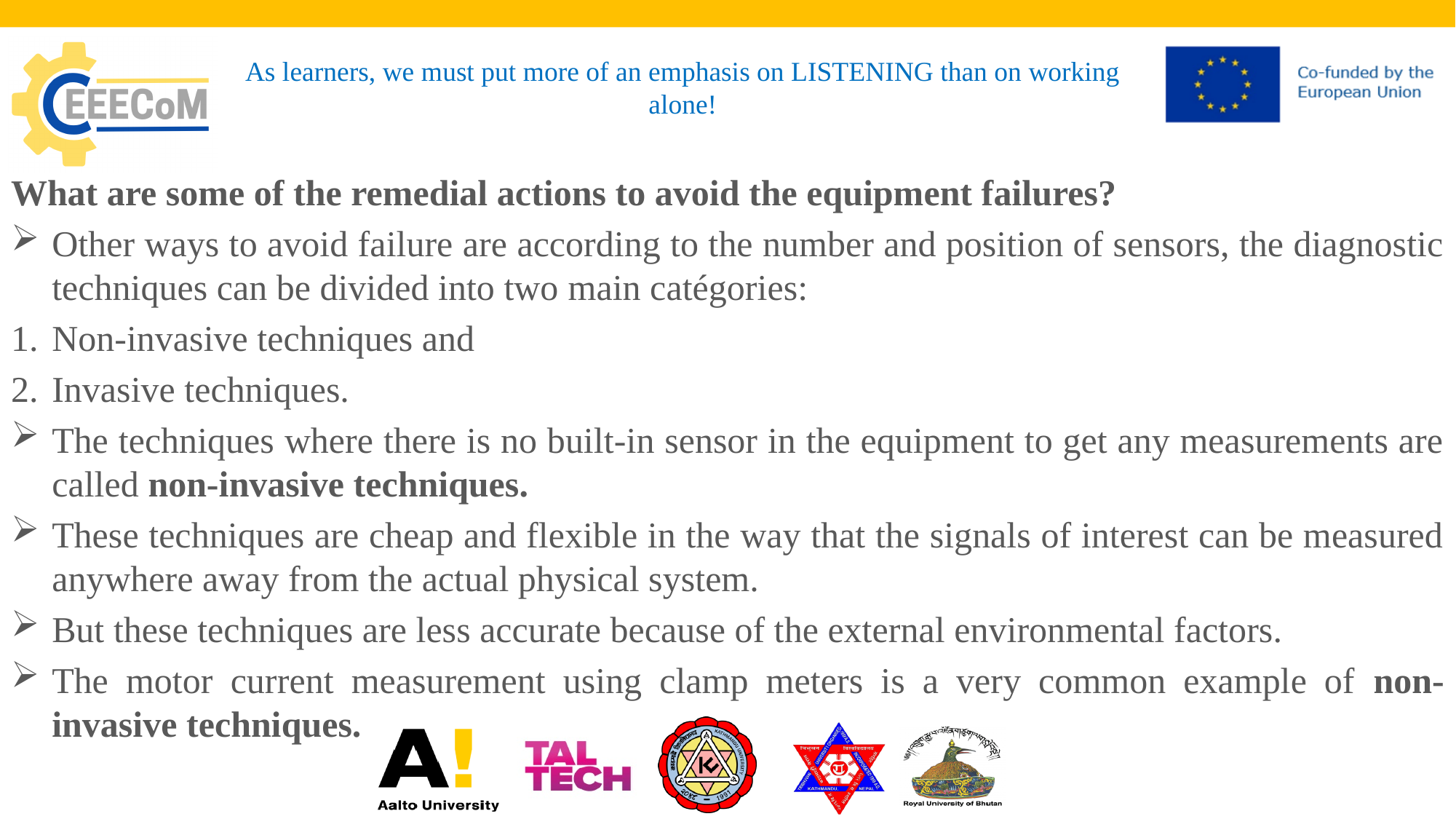

# As learners, we must put more of an emphasis on LISTENING than on working alone!
What are some of the remedial actions to avoid the equipment failures?
Other ways to avoid failure are according to the number and position of sensors, the diagnostic techniques can be divided into two main catégories:
Non-invasive techniques and
Invasive techniques.
The techniques where there is no built-in sensor in the equipment to get any measurements are called non-invasive techniques.
These techniques are cheap and flexible in the way that the signals of interest can be measured anywhere away from the actual physical system.
But these techniques are less accurate because of the external environmental factors.
The motor current measurement using clamp meters is a very common example of non-invasive techniques.